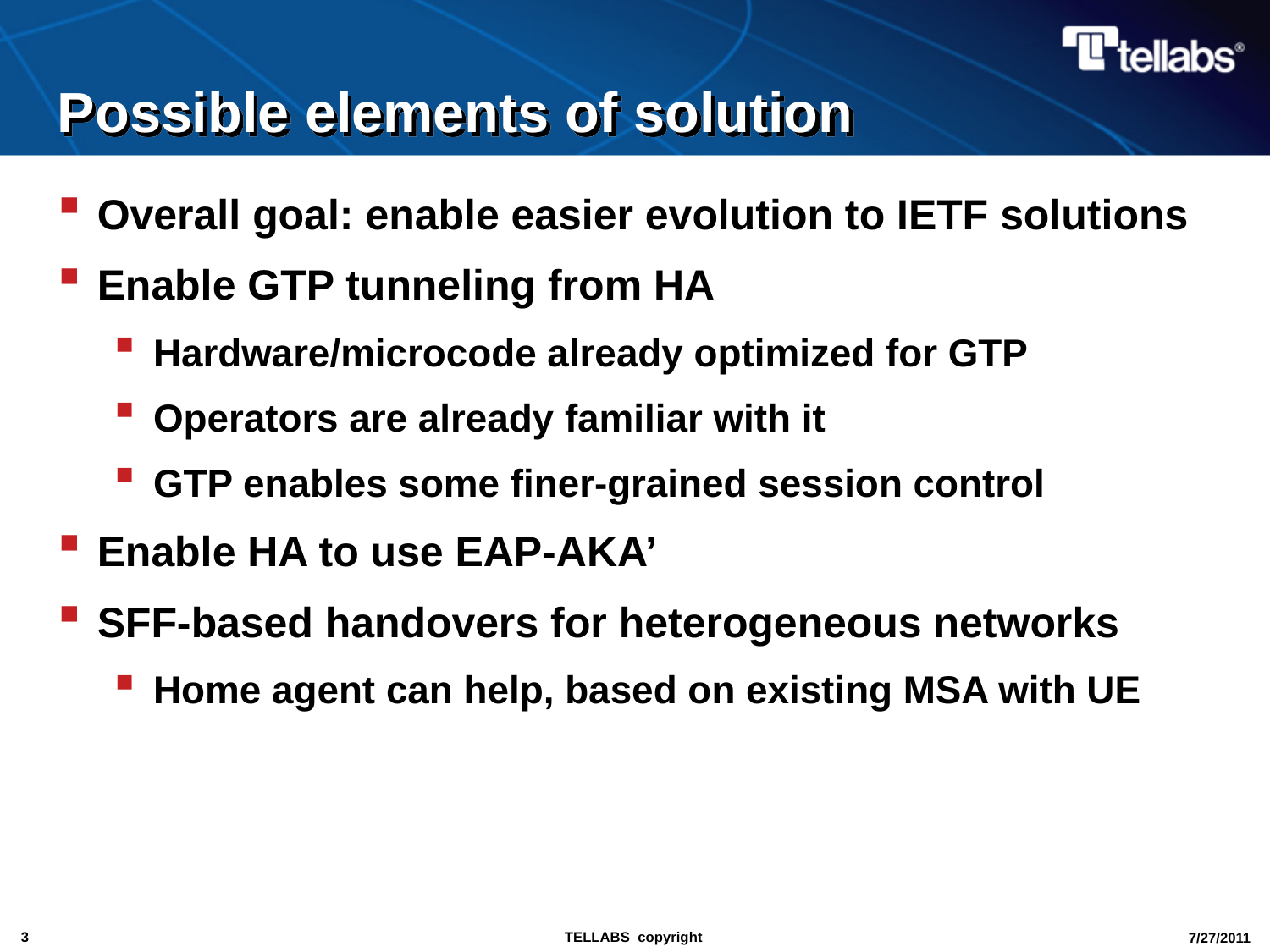

# Possible elements of solution
Overall goal: enable easier evolution to IETF solutions
Enable GTP tunneling from HA
Hardware/microcode already optimized for GTP
Operators are already familiar with it
GTP enables some finer-grained session control
Enable HA to use EAP-AKA’
SFF-based handovers for heterogeneous networks
Home agent can help, based on existing MSA with UE

TELLABS  copyright
7/27/2011
3